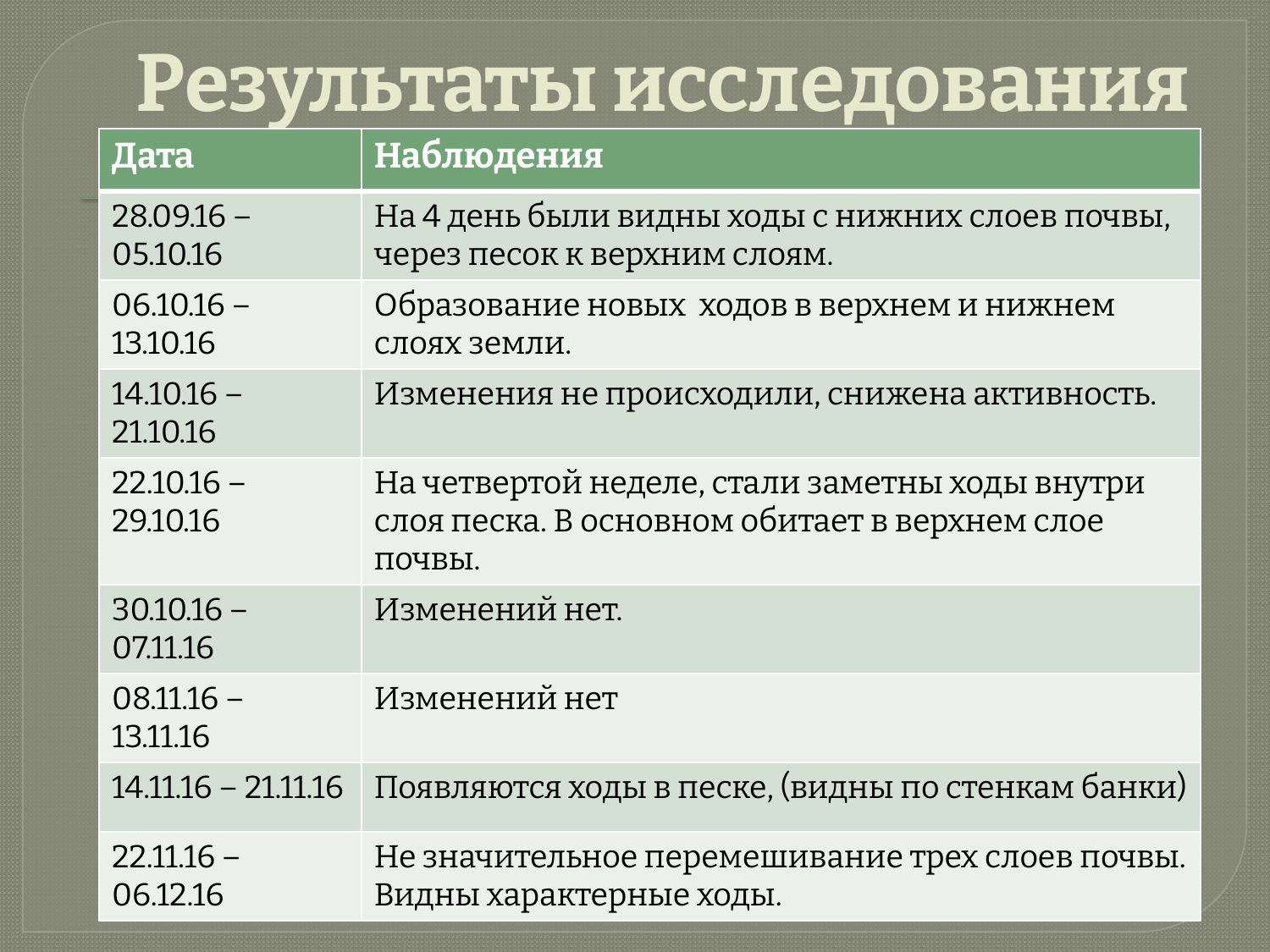

# Результаты исследования
| Дата | Наблюдения |
| --- | --- |
| 28.09.16 – 05.10.16 | На 4 день были видны ходы с нижних слоев почвы, через песок к верхним слоям. |
| 06.10.16 – 13.10.16 | Образование новых ходов в верхнем и нижнем слоях земли. |
| 14.10.16 – 21.10.16 | Изменения не происходили, снижена активность. |
| 22.10.16 – 29.10.16 | На четвертой неделе, стали заметны ходы внутри слоя песка. В основном обитает в верхнем слое почвы. |
| 30.10.16 – 07.11.16 | Изменений нет. |
| 08.11.16 – 13.11.16 | Изменений нет |
| 14.11.16 – 21.11.16 | Появляются ходы в песке, (видны по стенкам банки) |
| 22.11.16 – 06.12.16 | Не значительное перемешивание трех слоев почвы. Видны характерные ходы. |